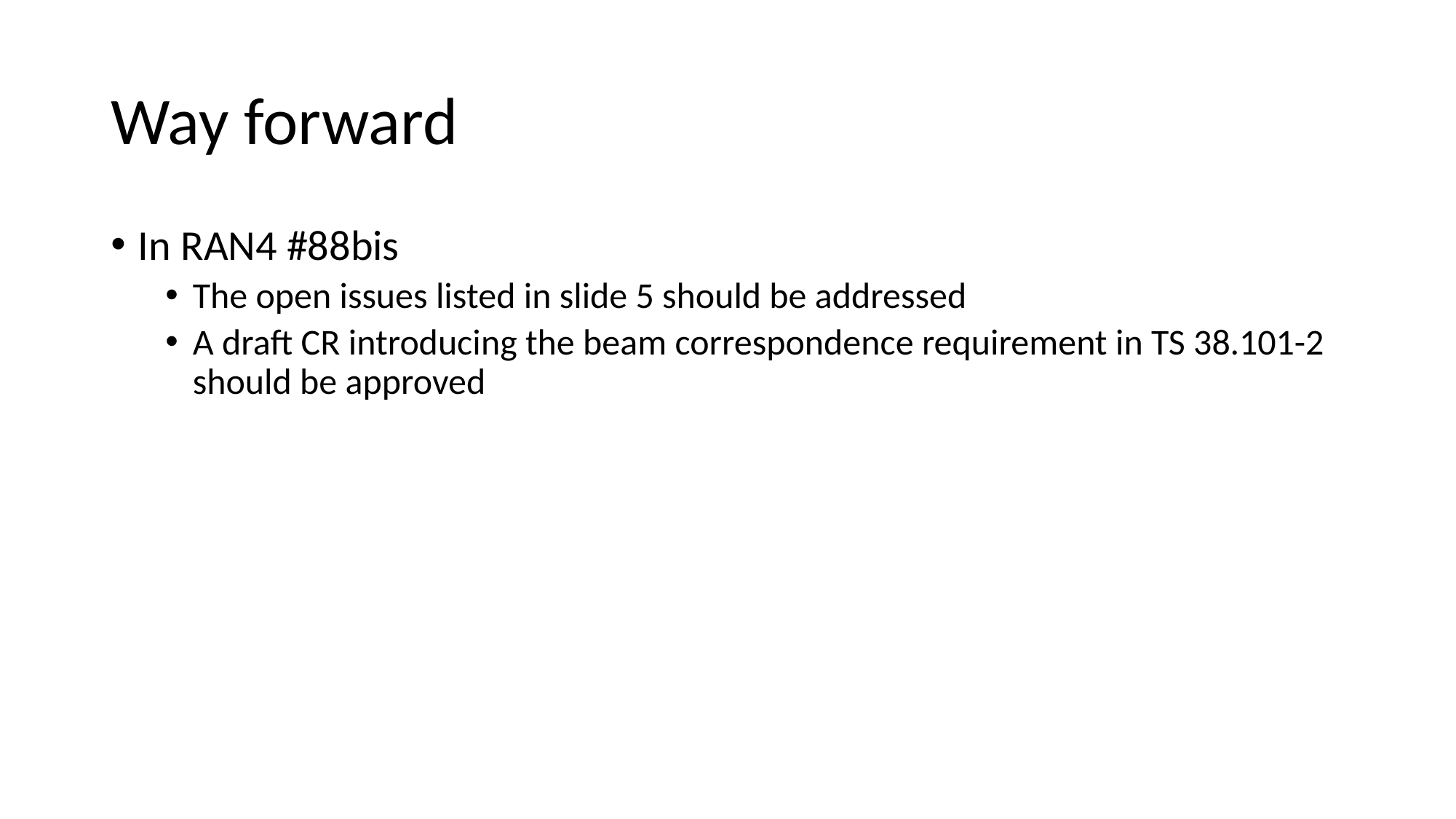

# Way forward
In RAN4 #88bis
The open issues listed in slide 5 should be addressed
A draft CR introducing the beam correspondence requirement in TS 38.101-2 should be approved